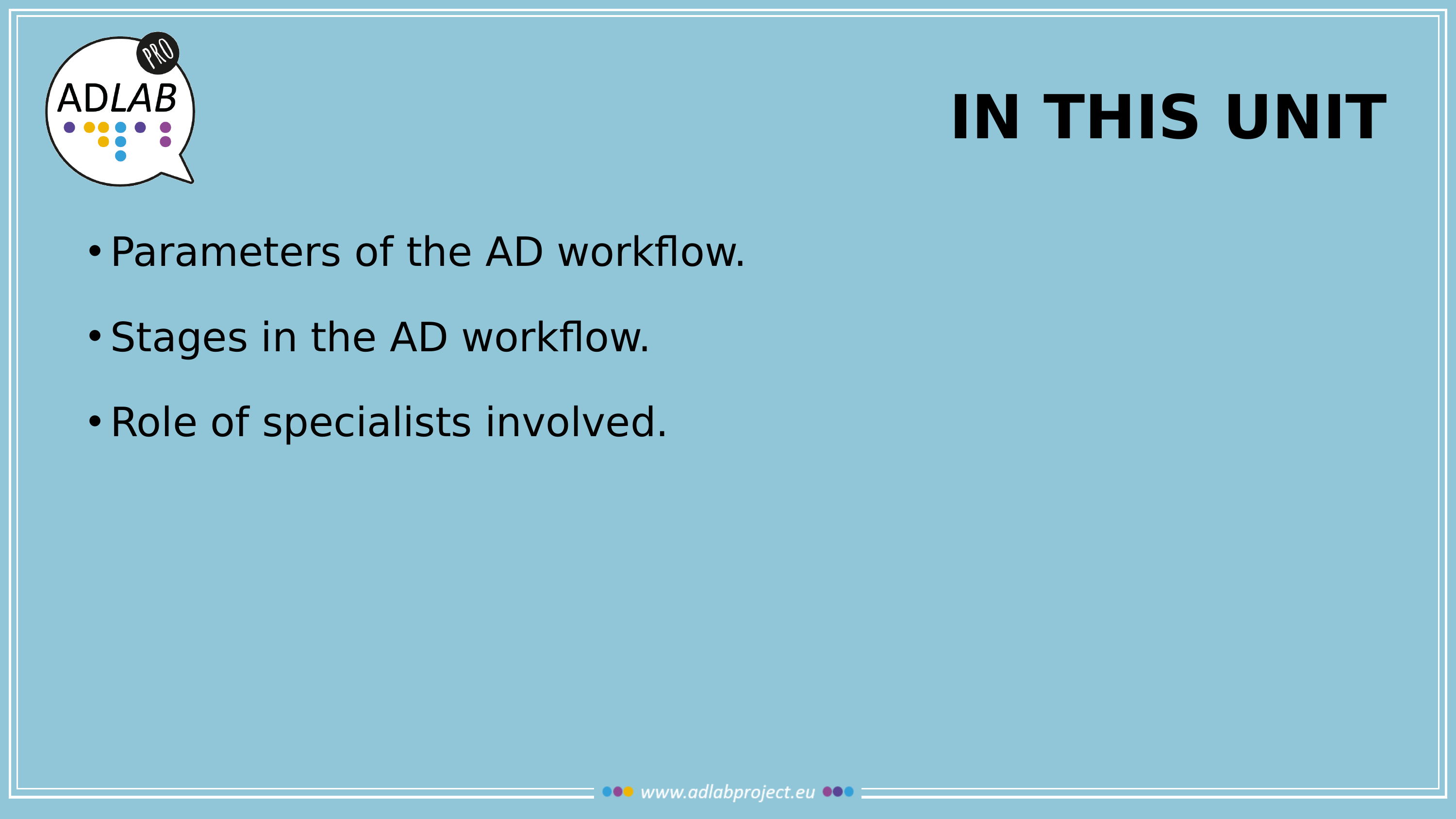

# IN THIS UNIT
Parameters of the AD workflow.
Stages in the AD workflow.
Role of specialists involved.